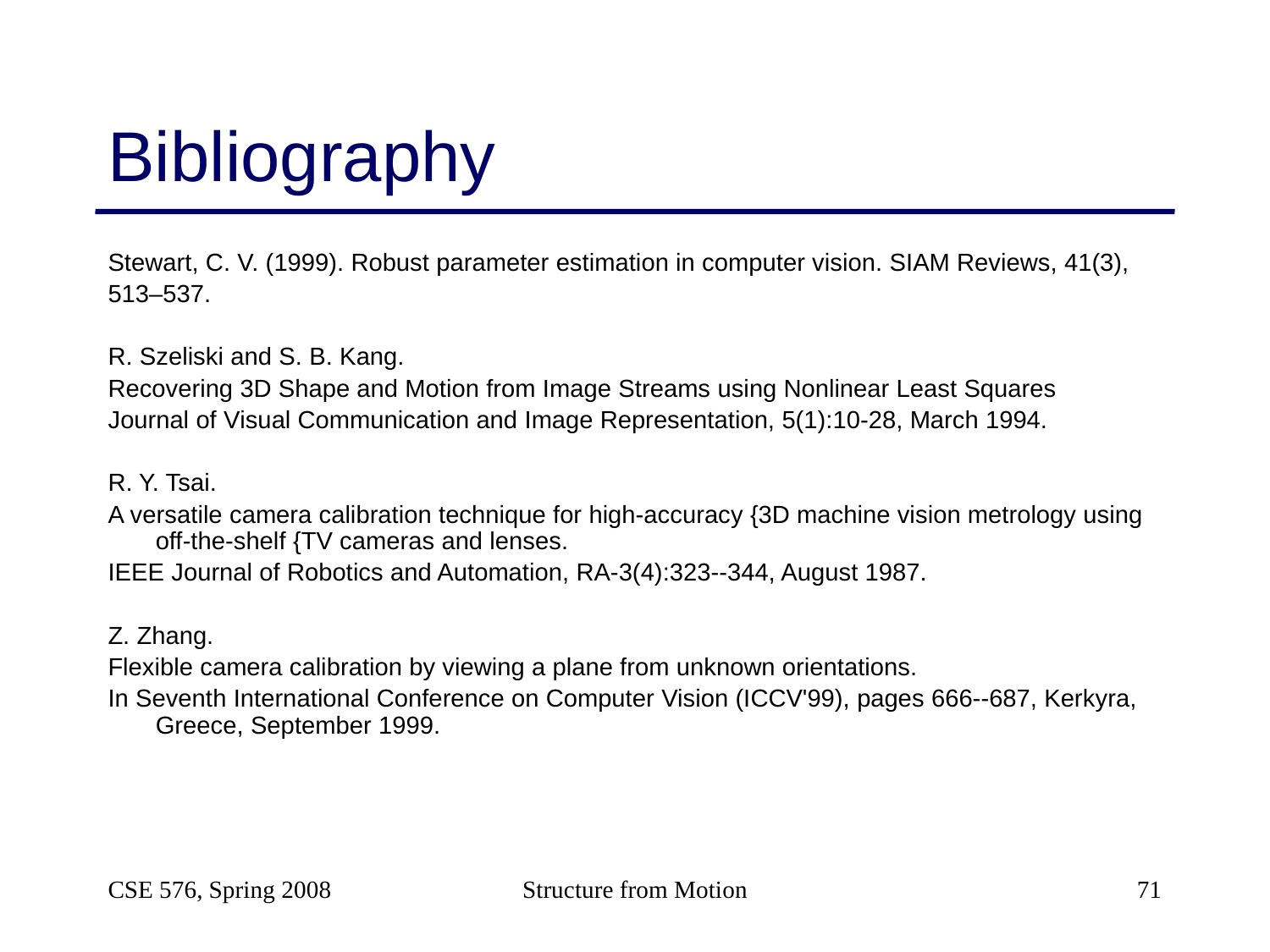

# Bibliography
Stewart, C. V. (1999). Robust parameter estimation in computer vision. SIAM Reviews, 41(3),
513–537.

R. Szeliski and S. B. Kang.
Recovering 3D Shape and Motion from Image Streams using Nonlinear Least Squares
Journal of Visual Communication and Image Representation, 5(1):10-28, March 1994.

R. Y. Tsai.
A versatile camera calibration technique for high-accuracy {3D machine vision metrology using off-the-shelf {TV cameras and lenses.
IEEE Journal of Robotics and Automation, RA-3(4):323--344, August 1987.

Z. Zhang.
Flexible camera calibration by viewing a plane from unknown orientations.
In Seventh International Conference on Computer Vision (ICCV'99), pages 666--687, Kerkyra, Greece, September 1999.
CSE 576, Spring 2008
Structure from Motion
71